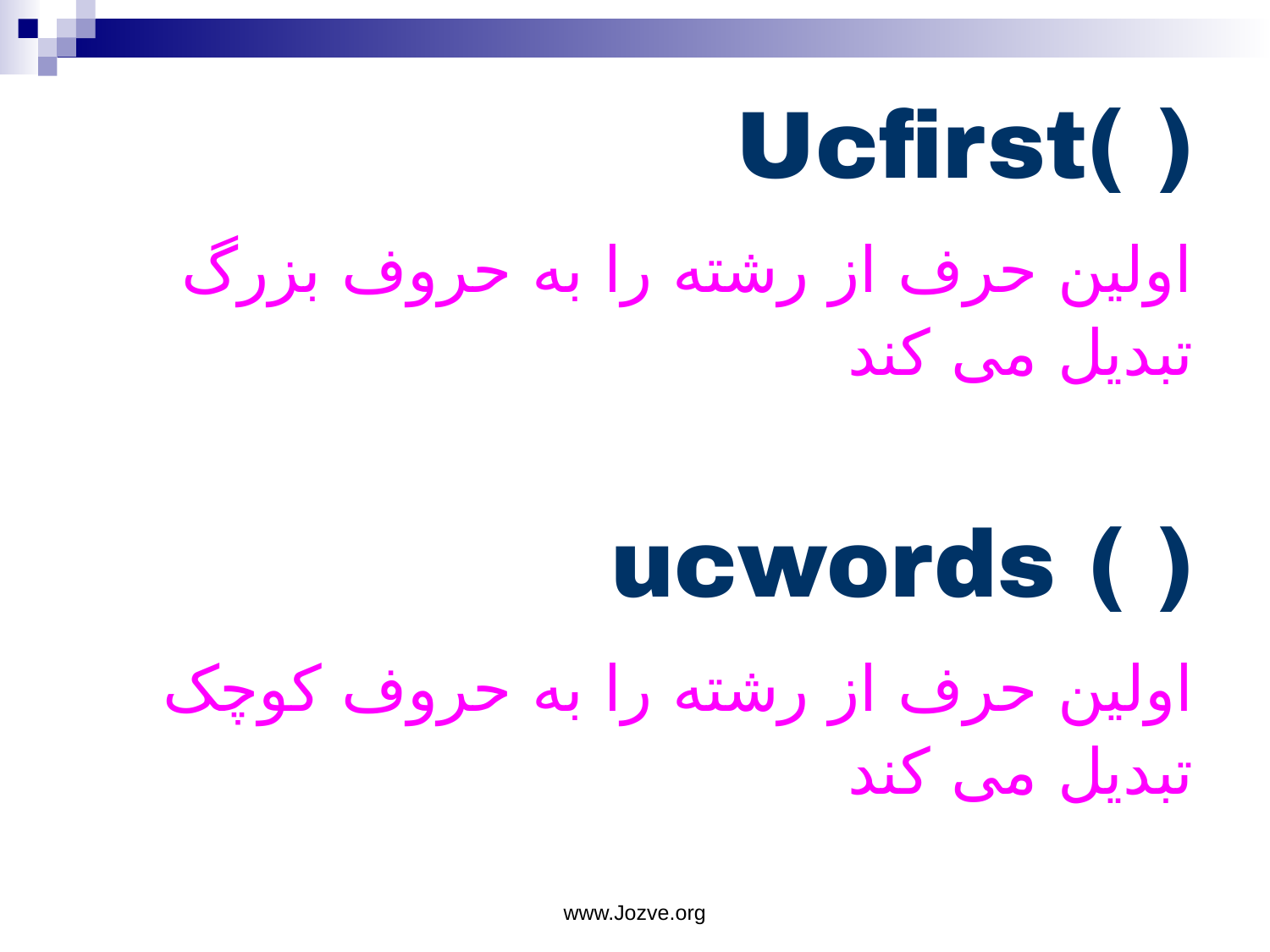

# Ucfirst( ) اولین حرف از رشته را به حروف بزرگ تبدیل می کند ucwords ( ) اولین حرف از رشته را به حروف کوچک تبدیل می کند
www.Jozve.org